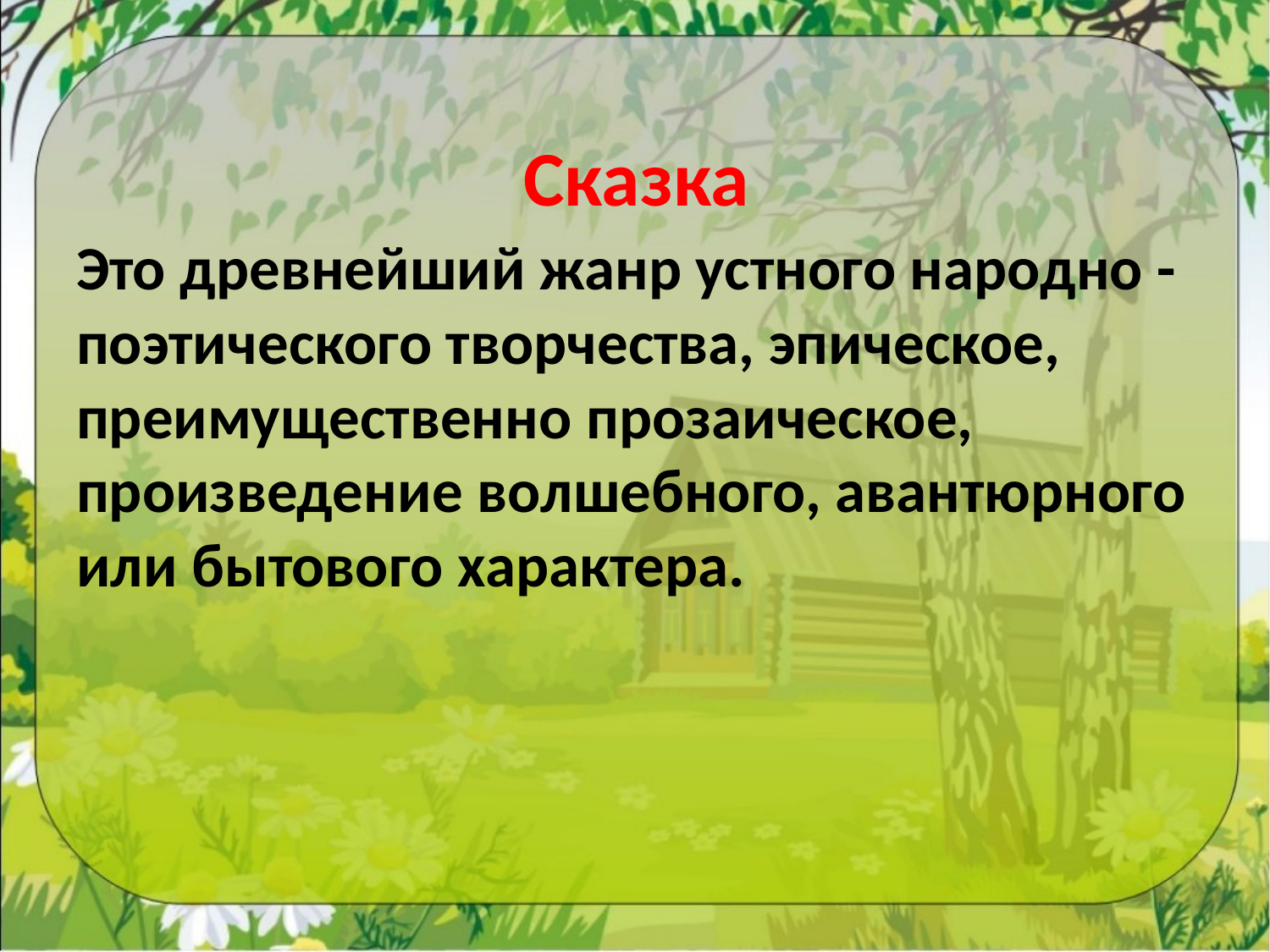

# Сказка
Это древнейший жанр устного народно - поэтического творчества, эпическое, преимущественно прозаическое, произведение волшебного, авантюрного или бытового характера.